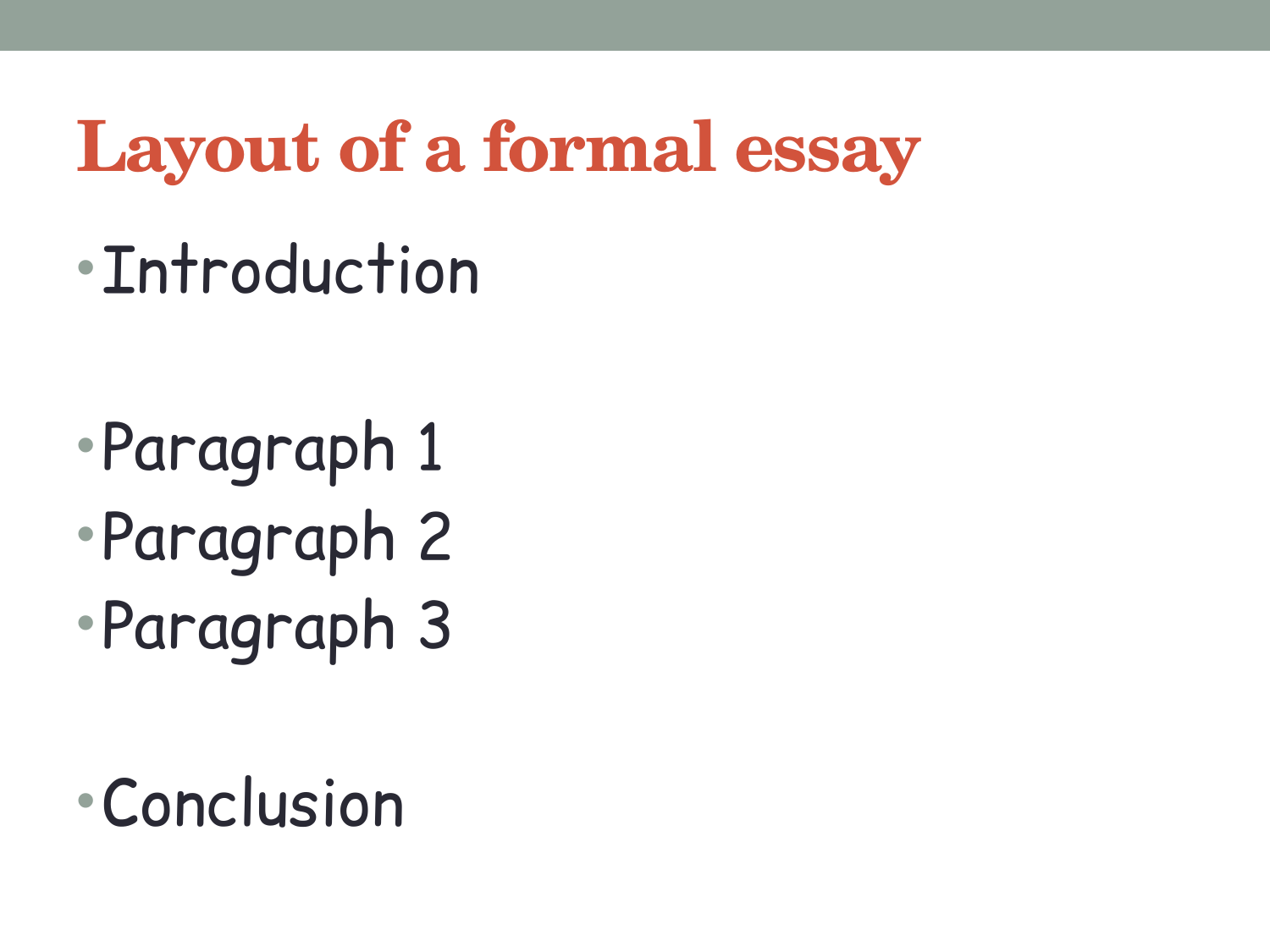

# Layout of a formal essay
Introduction

Paragraph 1
Paragraph 2
Paragraph 3

Conclusion